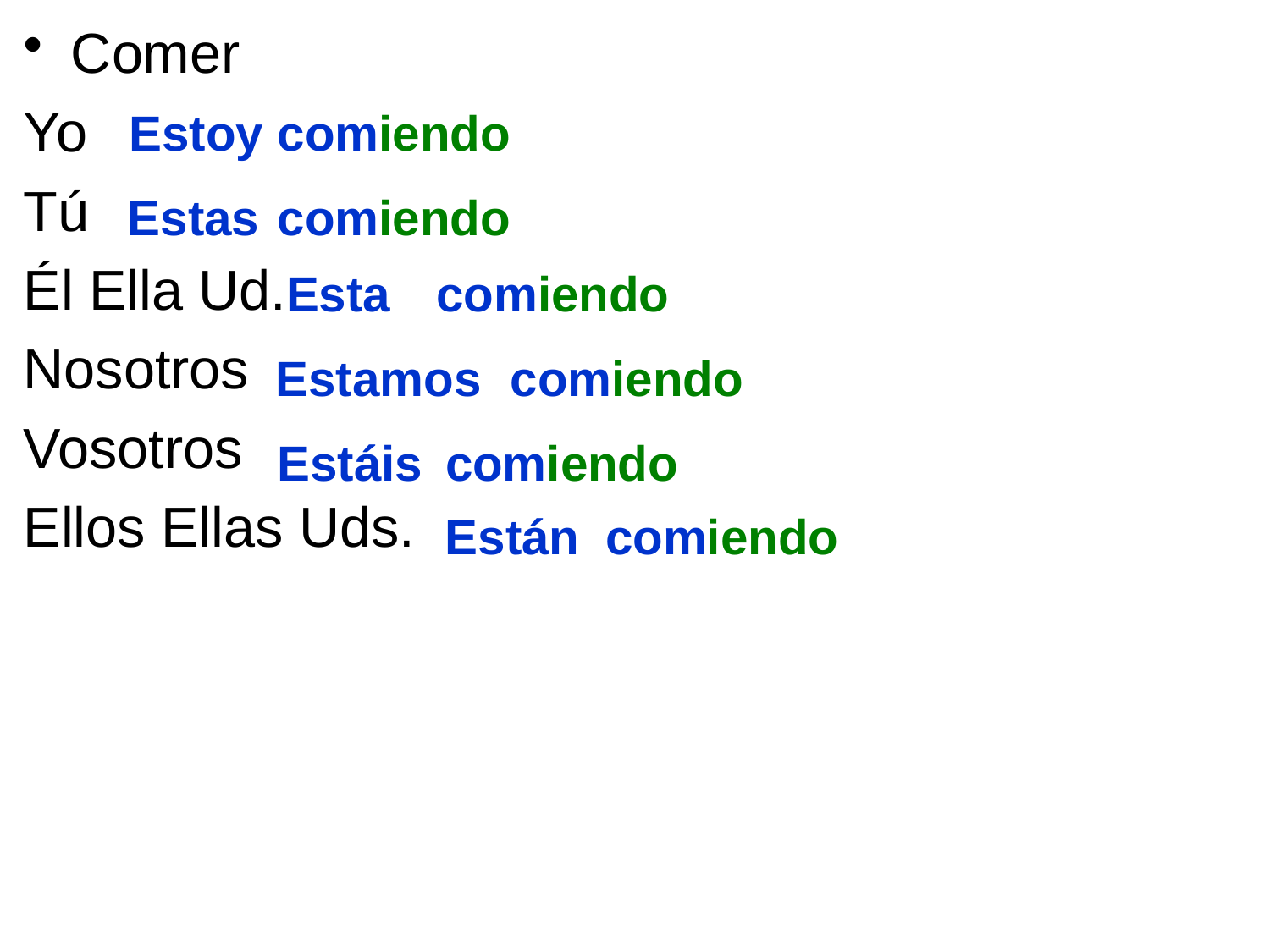

Comer
Yo
Tú
Él Ella Ud.
Nosotros
Vosotros
Ellos Ellas Uds.
Estoy
comiendo
Estas
comiendo
Esta
comiendo
Estamos
comiendo
Estáis
comiendo
Están
comiendo